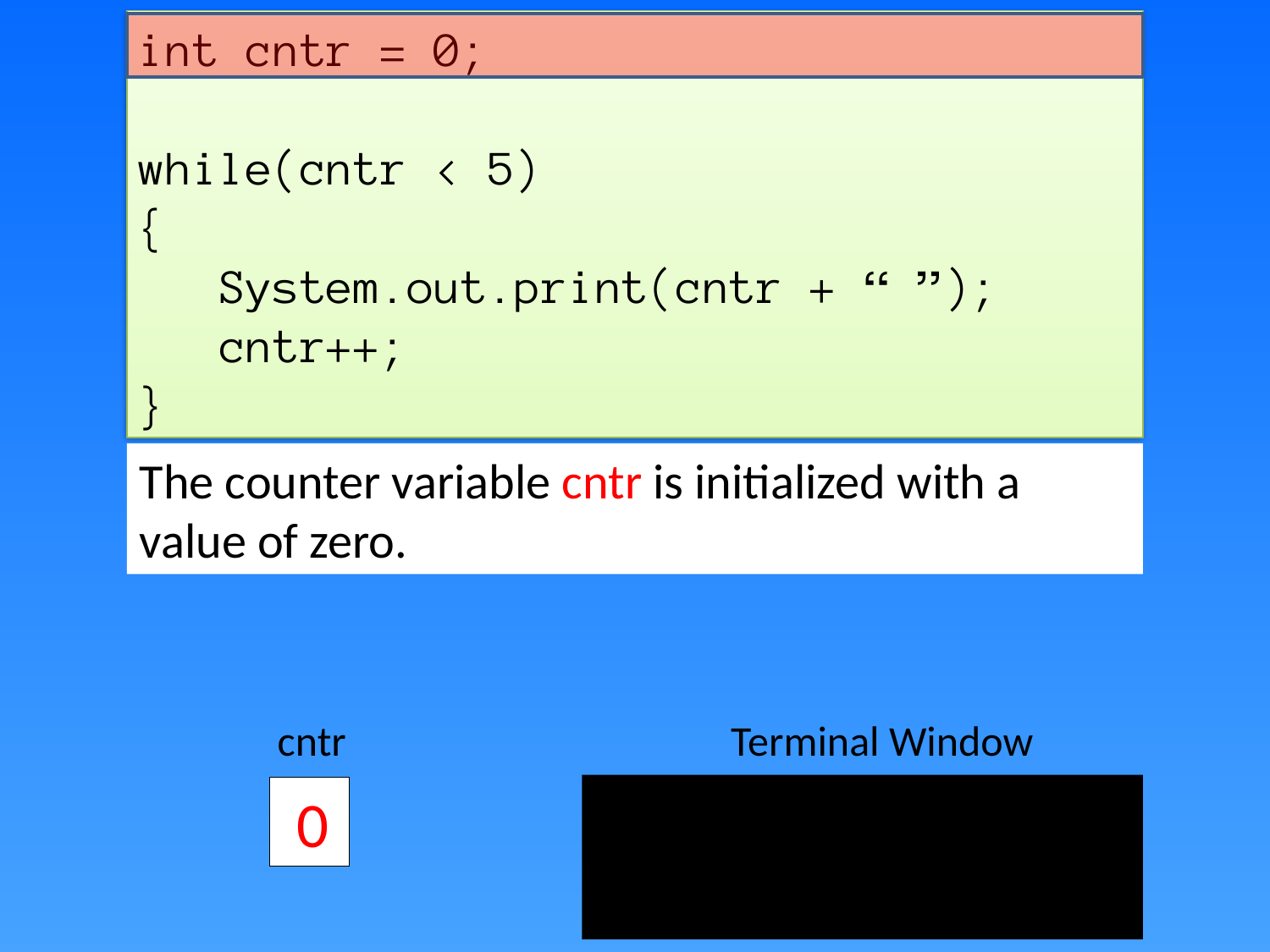

int cntr = 0;

while(cntr < 5)
{
   System.out.print(cntr + “ ”);
   cntr++;
}

The counter variable cntr is initialized with a value of zero.
Terminal Window
cntr

 0